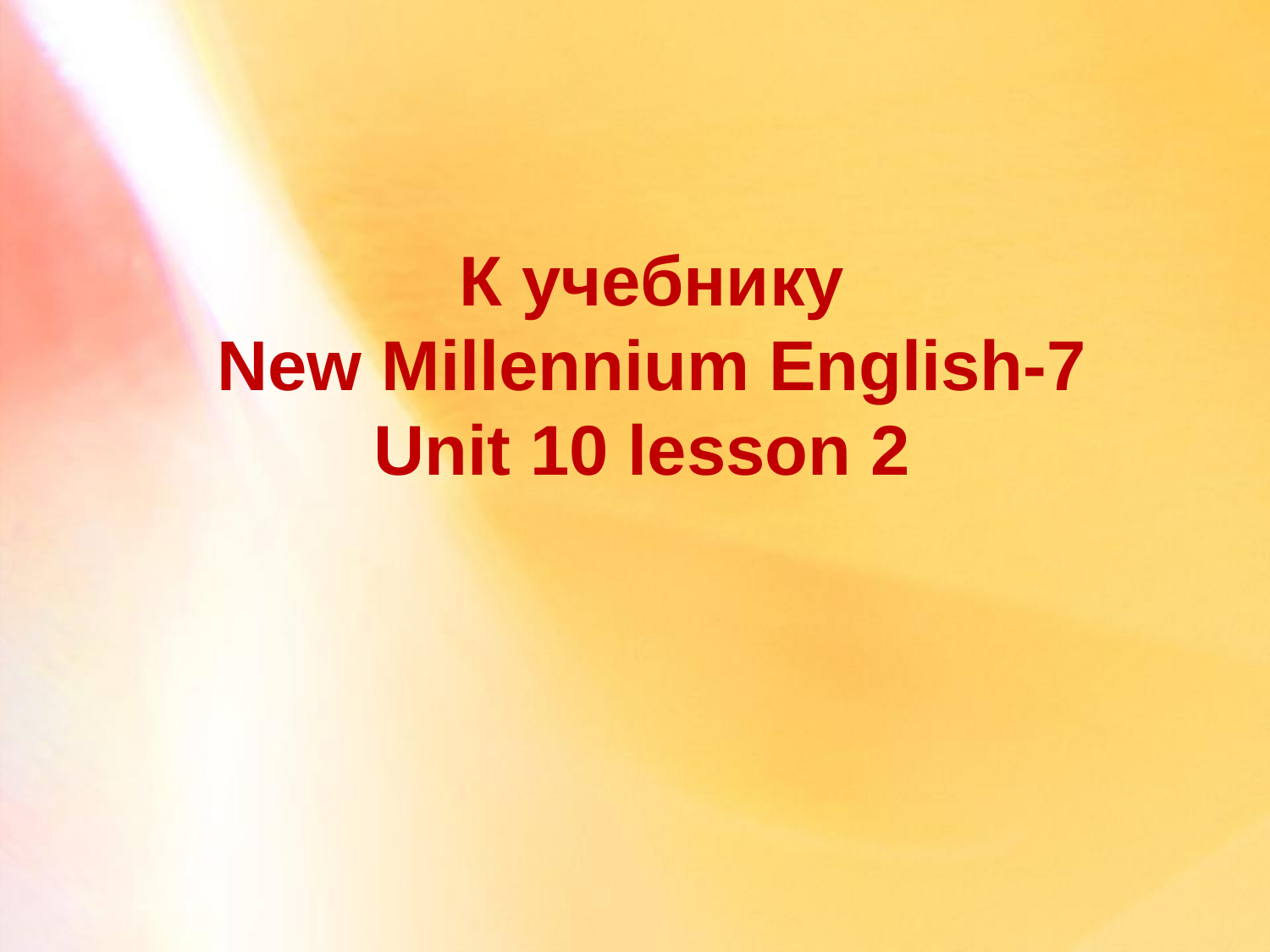

# К учебнику New Millennium English-7 Unit 10 lesson 2